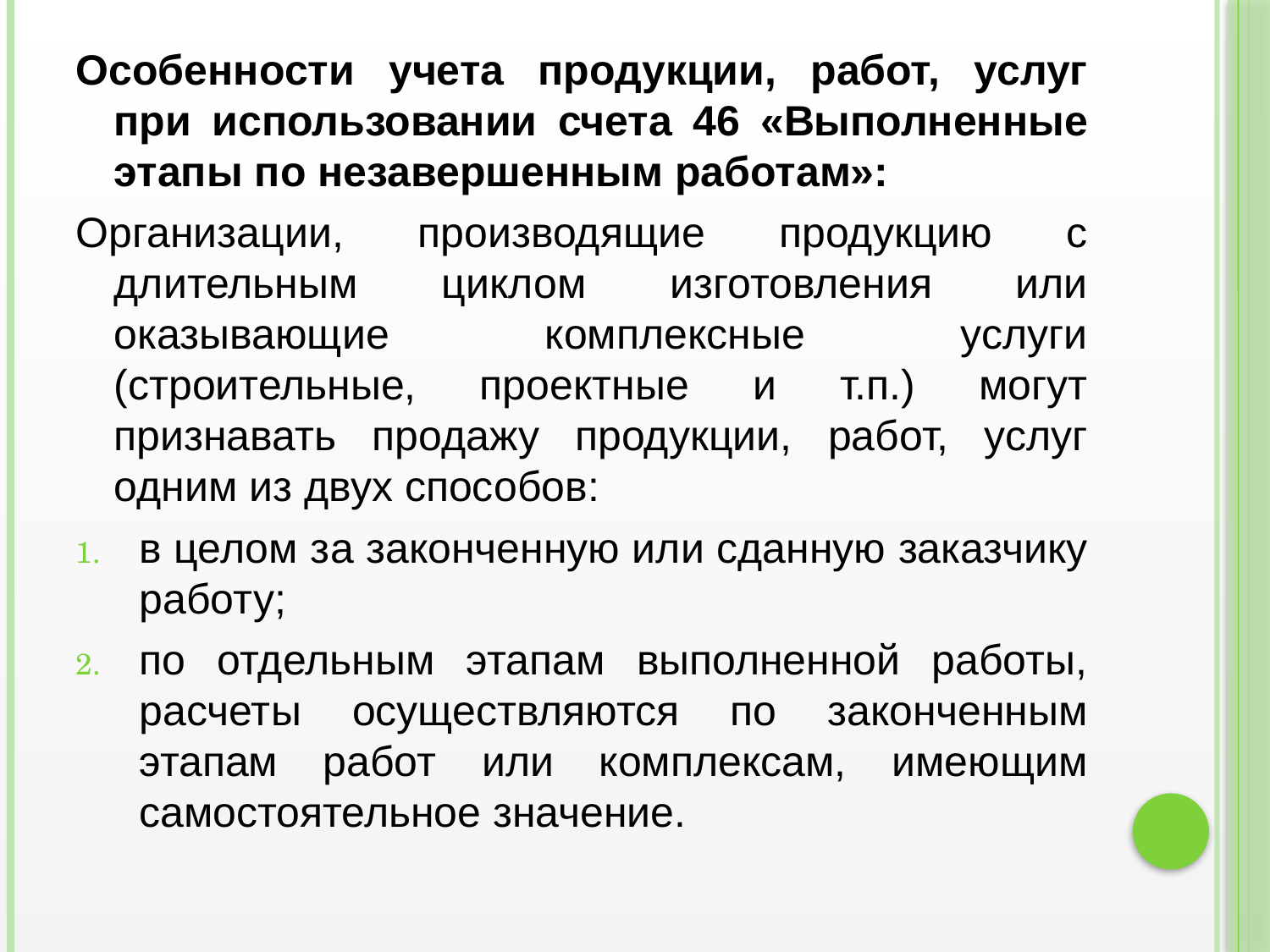

Особенности учета продукции, работ, услуг при использовании счета 46 «Выполненные этапы по незавершенным работам»:
Организации, производящие продукцию с длительным циклом изготовления или оказывающие комплексные услуги (строительные, проектные и т.п.) могут признавать продажу продукции, работ, услуг одним из двух способов:
в целом за законченную или сданную заказчику работу;
по отдельным этапам выполненной работы, расчеты осуществляются по законченным этапам работ или комплексам, имеющим самостоятельное значение.